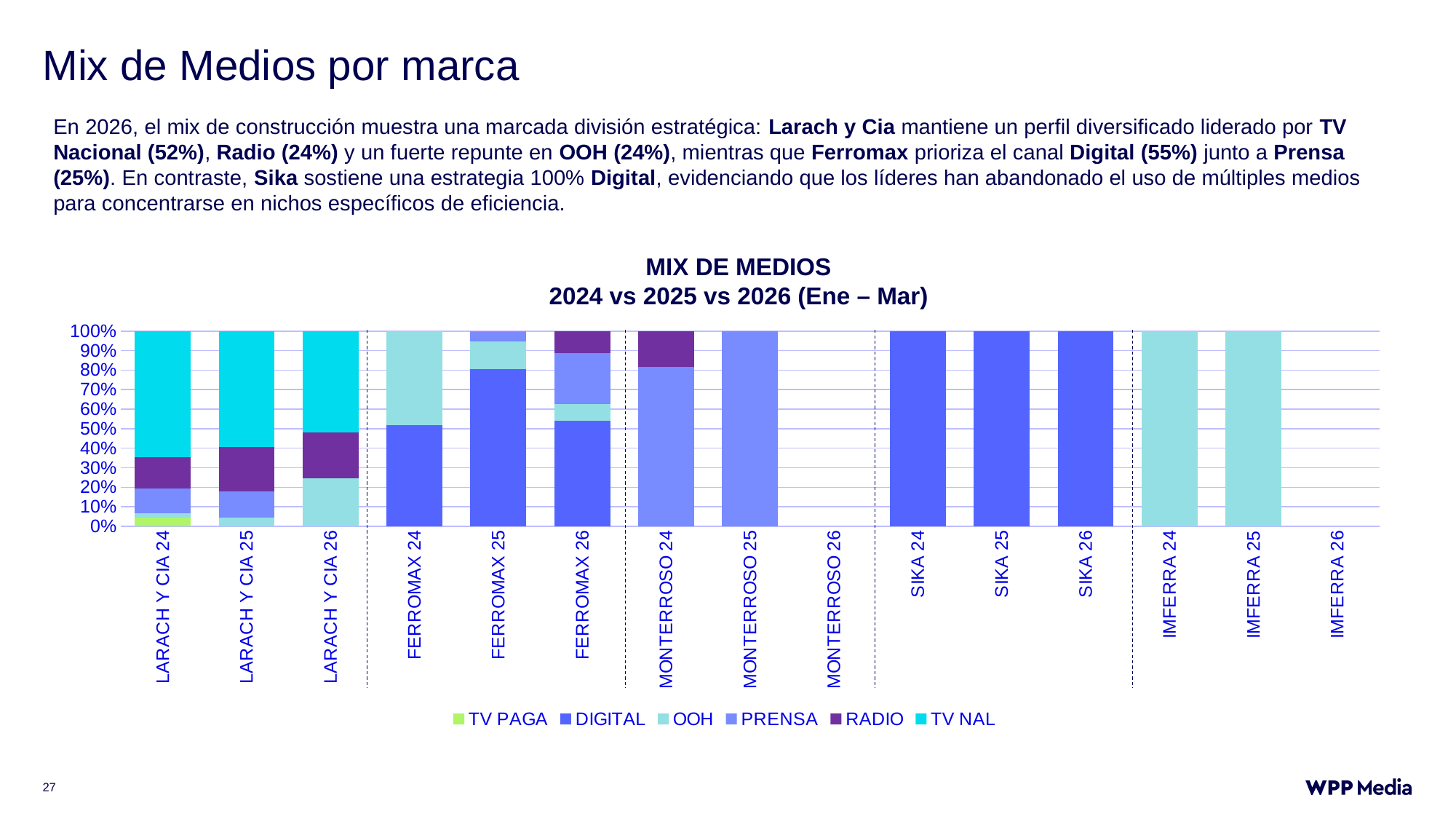

# Mix de Medios por marca
En 2026, el mix de construcción muestra una marcada división estratégica: Larach y Cia mantiene un perfil diversificado liderado por TV Nacional (52%), Radio (24%) y un fuerte repunte en OOH (24%), mientras que Ferromax prioriza el canal Digital (55%) junto a Prensa (25%). En contraste, Sika sostiene una estrategia 100% Digital, evidenciando que los líderes han abandonado el uso de múltiples medios para concentrarse en nichos específicos de eficiencia.
MIX DE MEDIOS
2024 vs 2025 vs 2026 (Ene – Mar)

### Chart

| Category | TV PAGA | DIGITAL | OOH | PRENSA | RADIO | TV NAL |
|---|---|---|---|---|---|---|
| LARACH Y CIA 24 | 12804.589154995532 | None | 6912.853389951766 | 37063.67541533587 | 48186.72650759265 | 190116.22613984995 |
| LARACH Y CIA 25 | None | None | 8290.201870971387 | 25614.812931005352 | 43668.307863672664 | 112944.6306241477 |
| LARACH Y CIA 26 | None | None | 59871.97416529551 | None | 56472.819752630654 | 126089.10546252302 |
| FERROMAX 24 | None | 19400.784047619054 | 18054.763539789892 | None | None | None |
| FERROMAX 25 | None | 44513.64000000001 | 7750.17305814465 | 2970.72565978684 | None | 53.03756282656078 |
| FERROMAX 26 | None | 59206.56 | 9377.02245325185 | 28400.502816083736 | 12291.613625315396 | None |
| MONTERROSO 24 | None | None | None | 27070.31779628033 | 6058.570957488006 | None |
| MONTERROSO 25 | None | None | None | 9125.29708260638 | None | None |
| MONTERROSO 26 | None | None | None | None | None | None |
| SIKA 24 | None | 608.98 | None | None | None | None |
| SIKA 25 | None | 1873.67 | None | None | None | None |
| SIKA 26 | None | 21503.620000000003 | None | None | None | None |
| IMFERRA 24 | None | None | 6019.36805675542 | None | None | None |
| IMFERRA 25 | None | None | 5817.12422411619 | None | None | None |
| IMFERRA 26 | None | None | None | None | None | None |
27